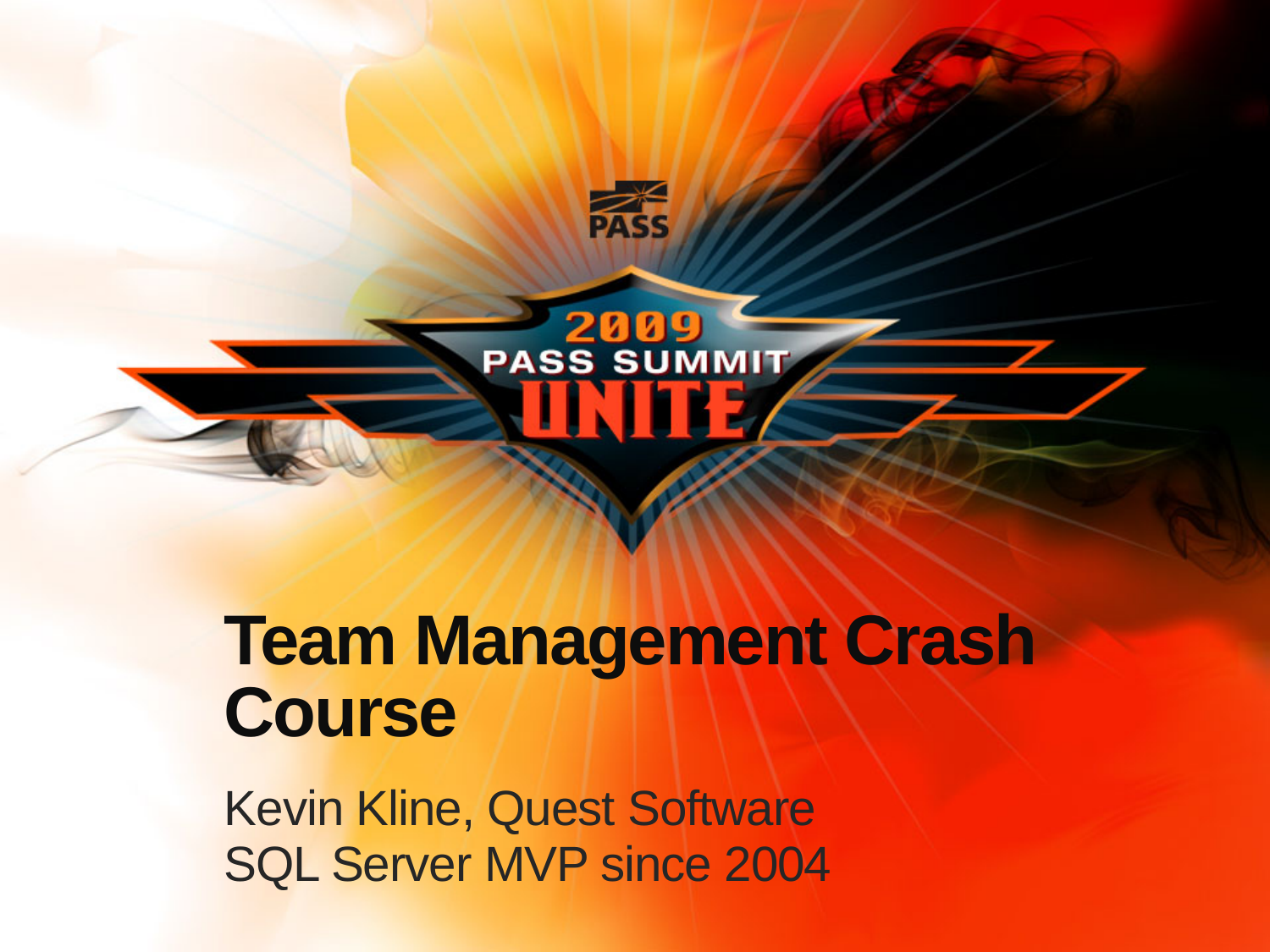

# Team Management Crash Course
Kevin Kline, Quest Software
SQL Server MVP since 2004